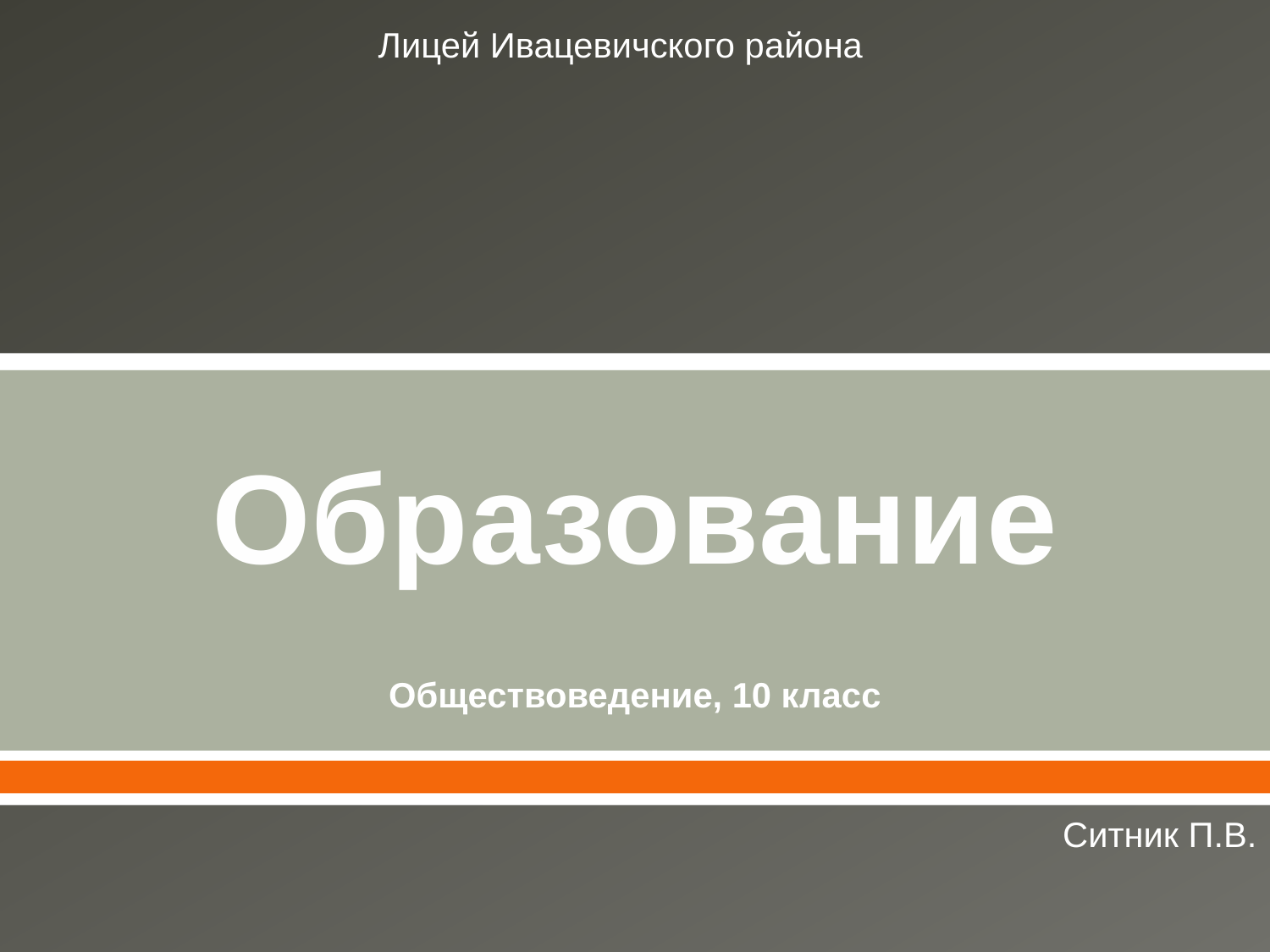

Лицей Ивацевичского района
# Образование
Обществоведение, 10 класс
Ситник П.В.